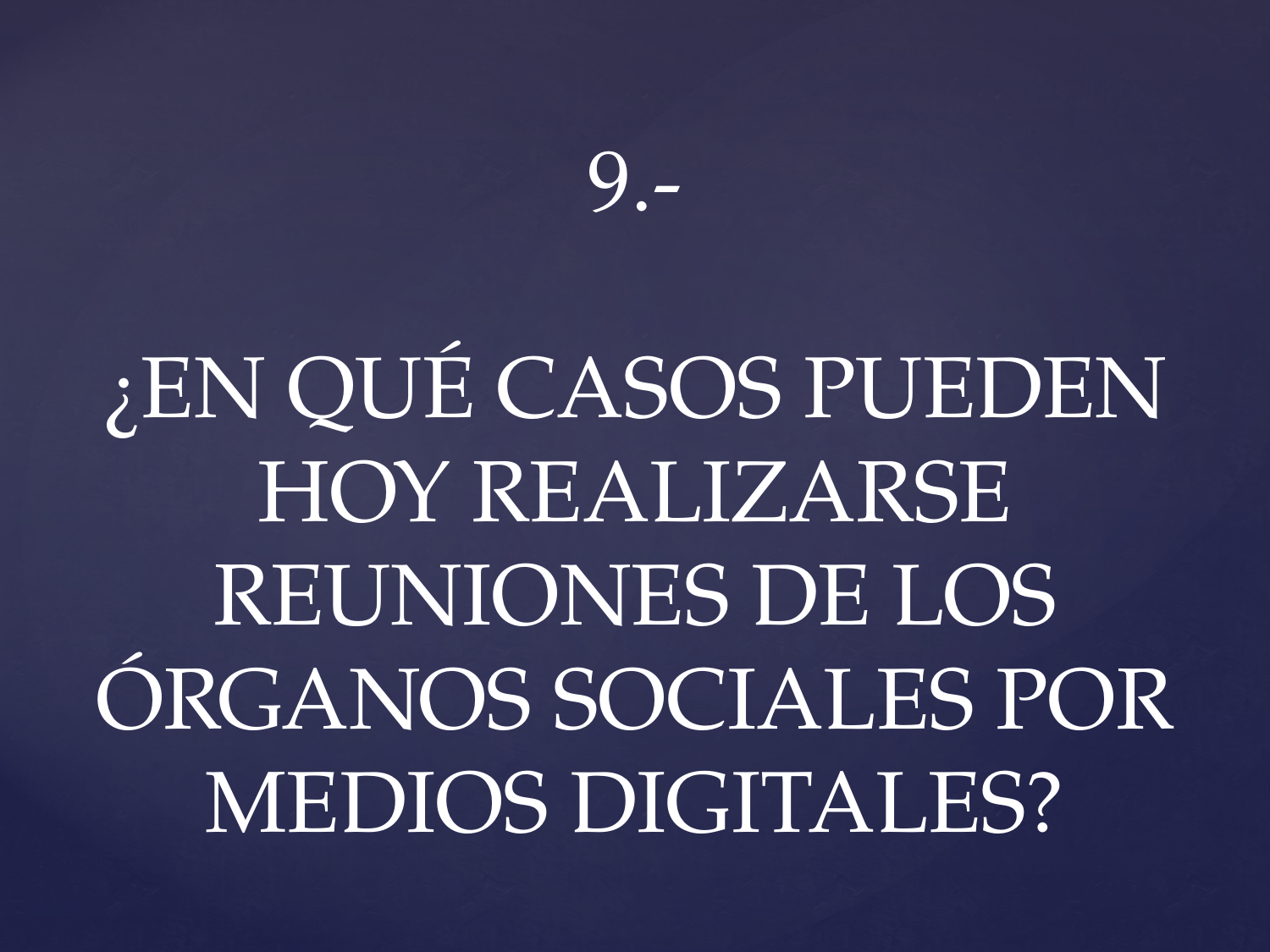

# 9.- ¿EN QUÉ CASOS PUEDEN HOY REALIZARSE REUNIONES DE LOS ÓRGANOS SOCIALES POR MEDIOS DIGITALES?